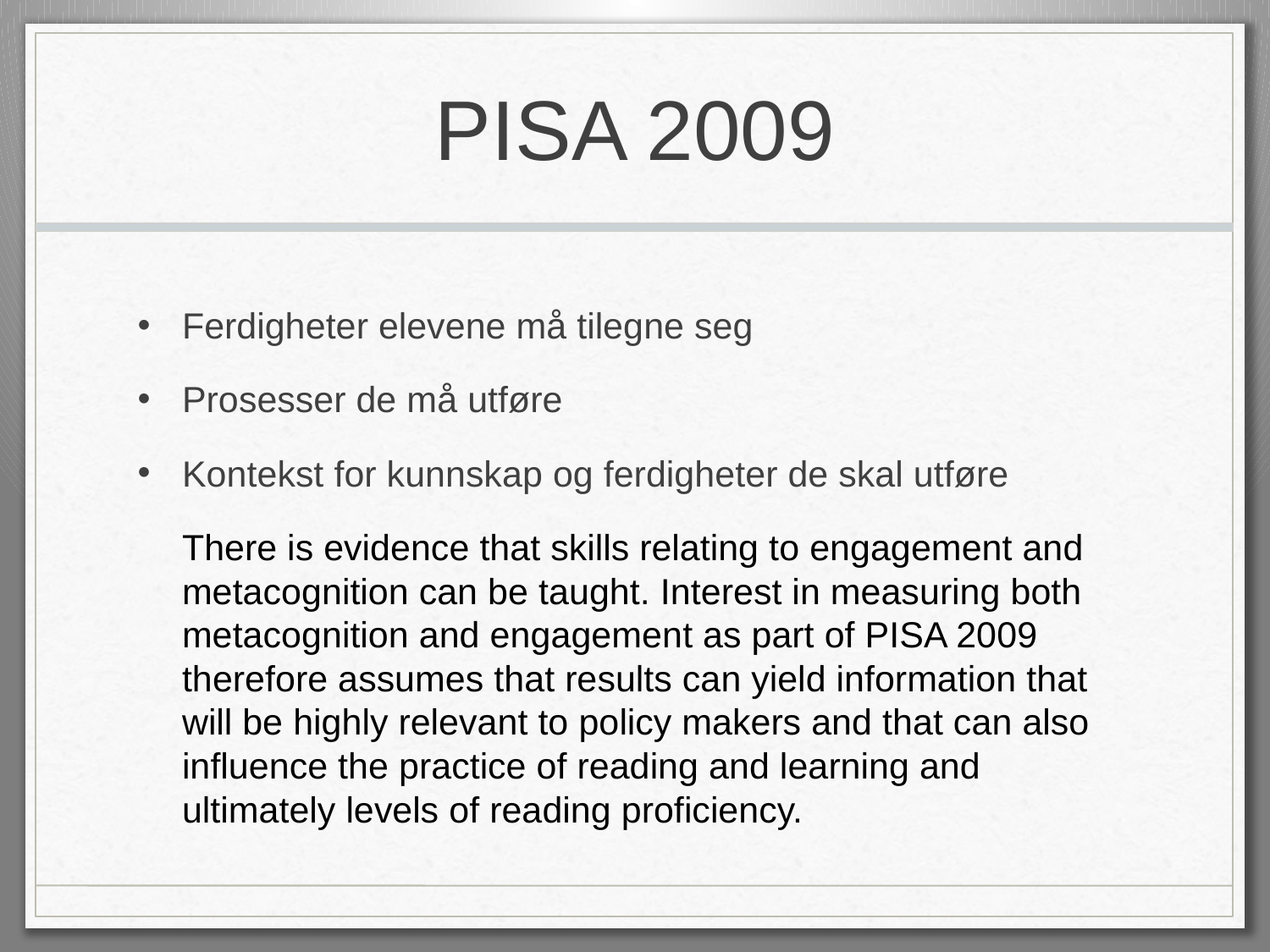

# PISA 2009
Ferdigheter elevene må tilegne seg
Prosesser de må utføre
Kontekst for kunnskap og ferdigheter de skal utføre
	There is evidence that skills relating to engagement and metacognition can be taught. Interest in measuring both metacognition and engagement as part of PISA 2009 therefore assumes that results can yield information that will be highly relevant to policy makers and that can also influence the practice of reading and learning and ultimately levels of reading proficiency.